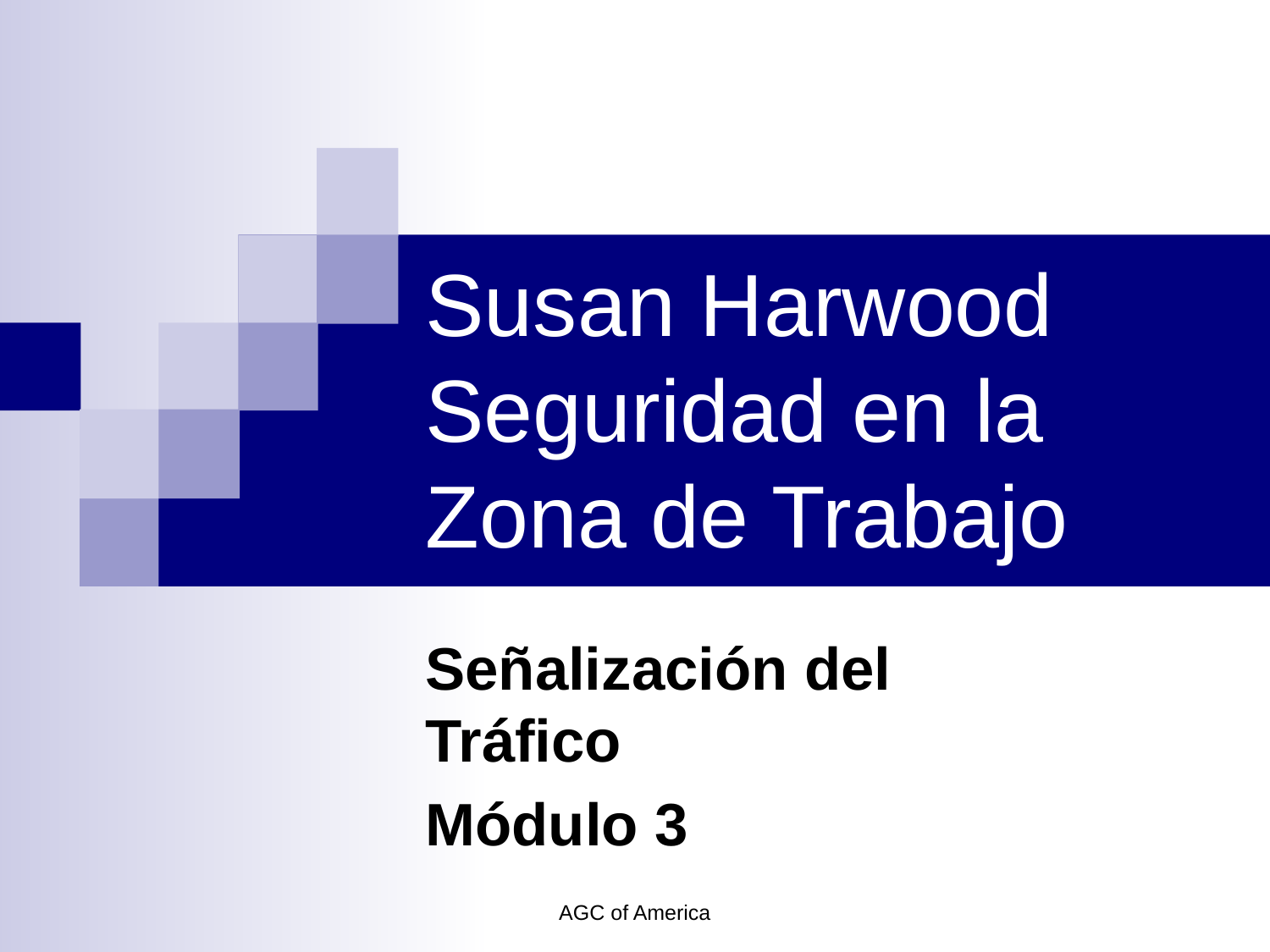

# Susan Harwood Seguridad en la Zona de Trabajo
Señalización del Tráfico
Módulo 3
AGC of America